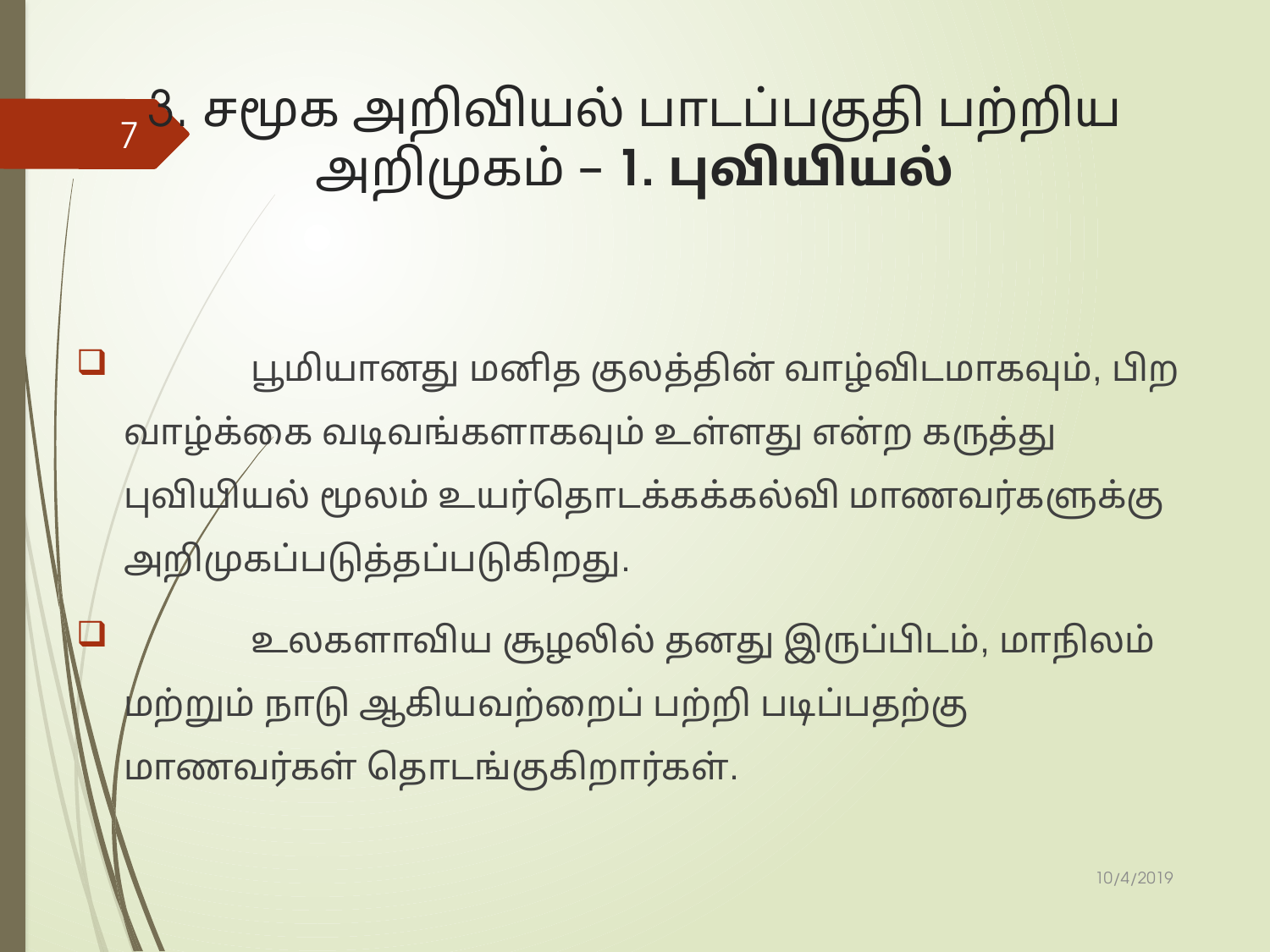

# 3. சமூக அறிவியல் பாடப்பகுதி பற்றிய அறிமுகம் – 1. புவியியல்
7

	பூமியானது மனித குலத்தின் வாழ்விடமாகவும், பிற வாழ்க்கை வடிவங்களாகவும் உள்ளது என்ற கருத்து புவியியல் மூலம் உயர்தொடக்கக்கல்வி மாணவர்களுக்கு அறிமுகப்படுத்தப்படுகிறது.
	உலகளாவிய சூழலில் தனது இருப்பிடம், மாநிலம் மற்றும் நாடு ஆகியவற்றைப் பற்றி படிப்பதற்கு மாணவர்கள் தொடங்குகிறார்கள்.
10/4/2019